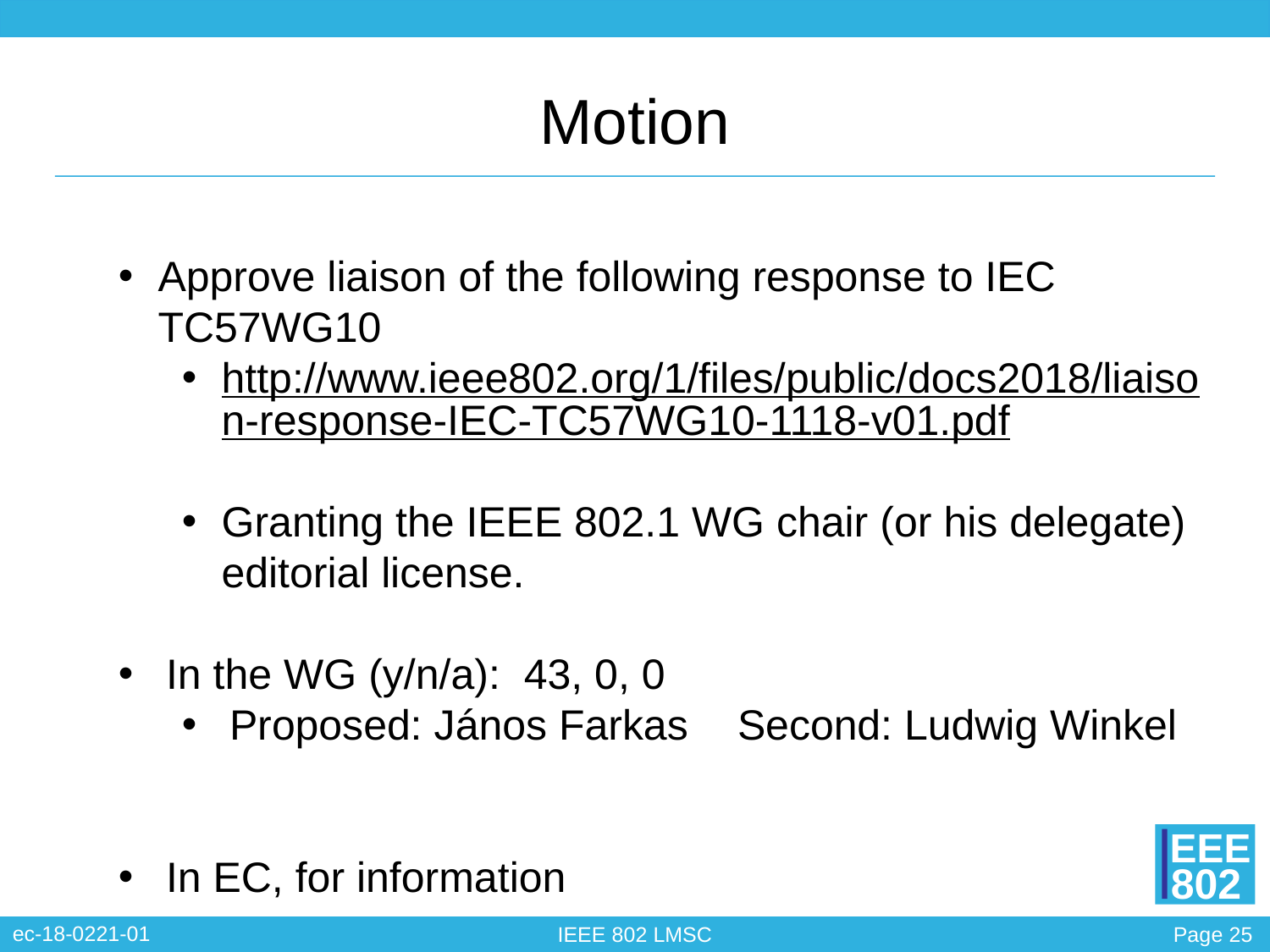

# Motion
Approve liaison of the following response to IEC TC57WG10
http://www.ieee802.org/1/files/public/docs2018/liaison-response-IEC-TC57WG10-1118-v01.pdf
Granting the IEEE 802.1 WG chair (or his delegate) editorial license.

In the WG (y/n/a):  43, 0, 0
Proposed: János Farkas	Second: Ludwig Winkel

In EC, for information